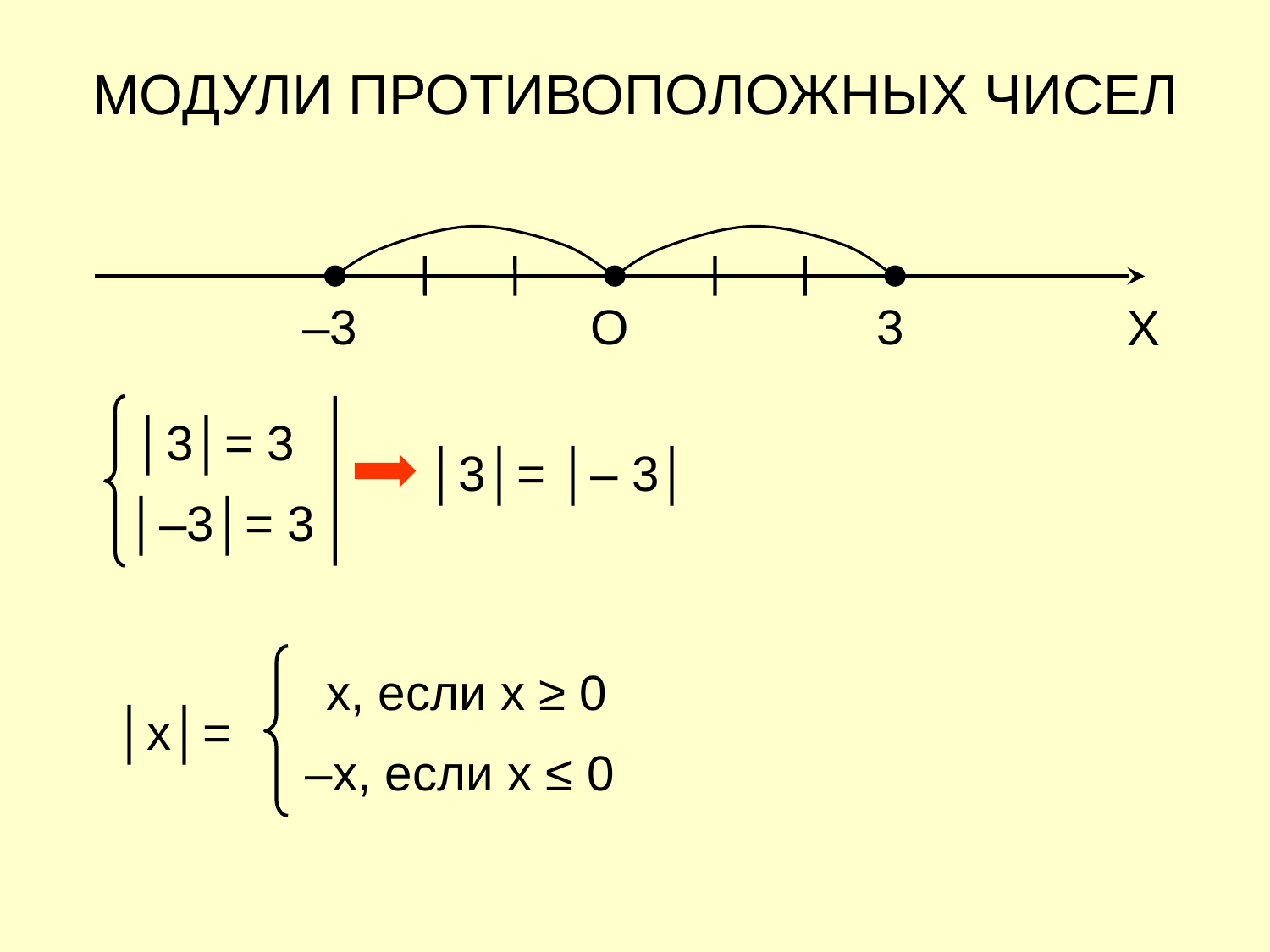

# МОДУЛИ ПРОТИВОПОЛОЖНЫХ ЧИСЕЛ

–3

O

3

Х

│3│= 3
  │–3│= 3
│3│= │– 3│

х, если х ≥ 0
–х, если х ≤ 0
│х│=